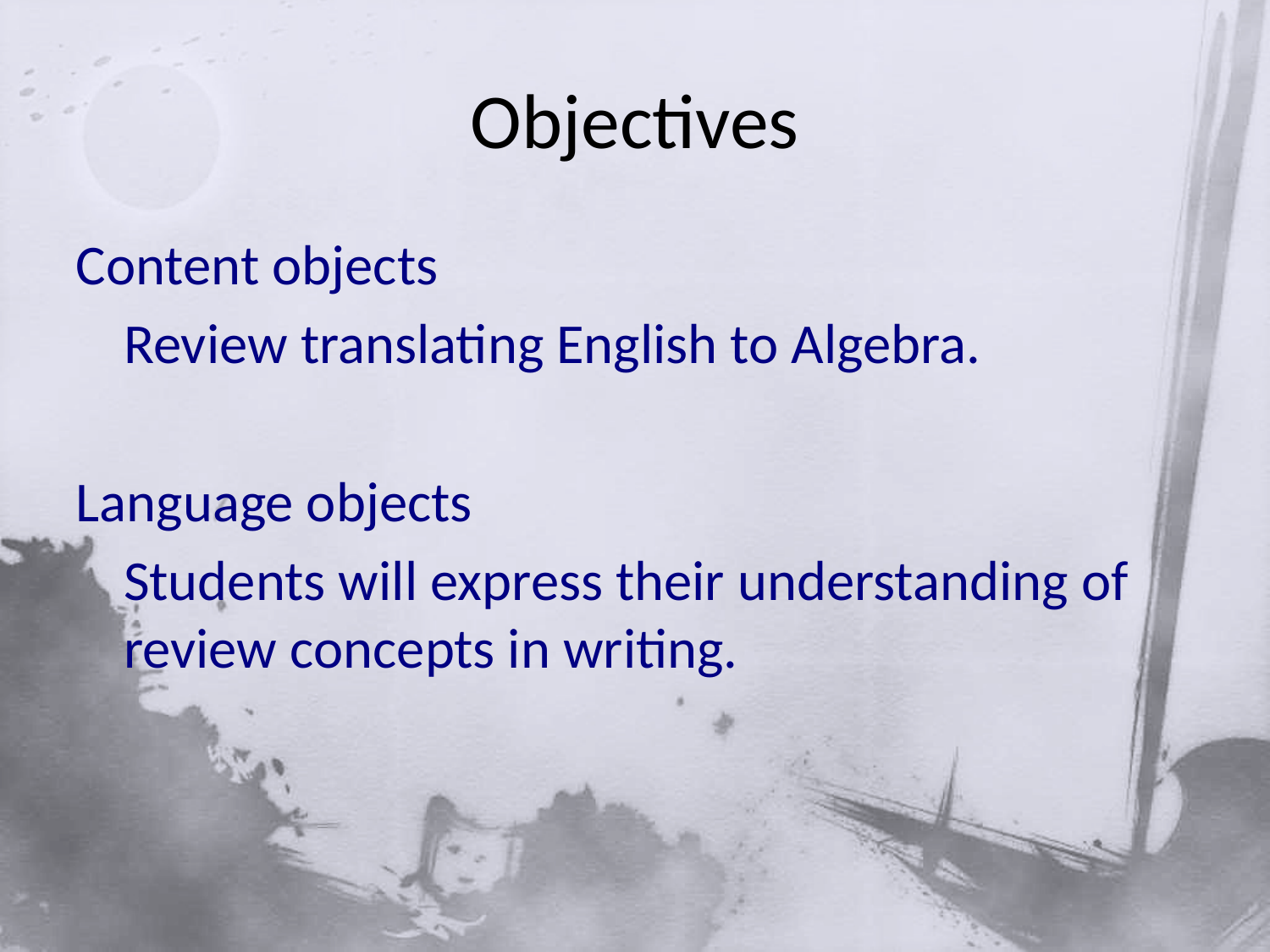

# Objectives
Content objects
	Review translating English to Algebra.

Language objects
	Students will express their understanding of review concepts in writing.